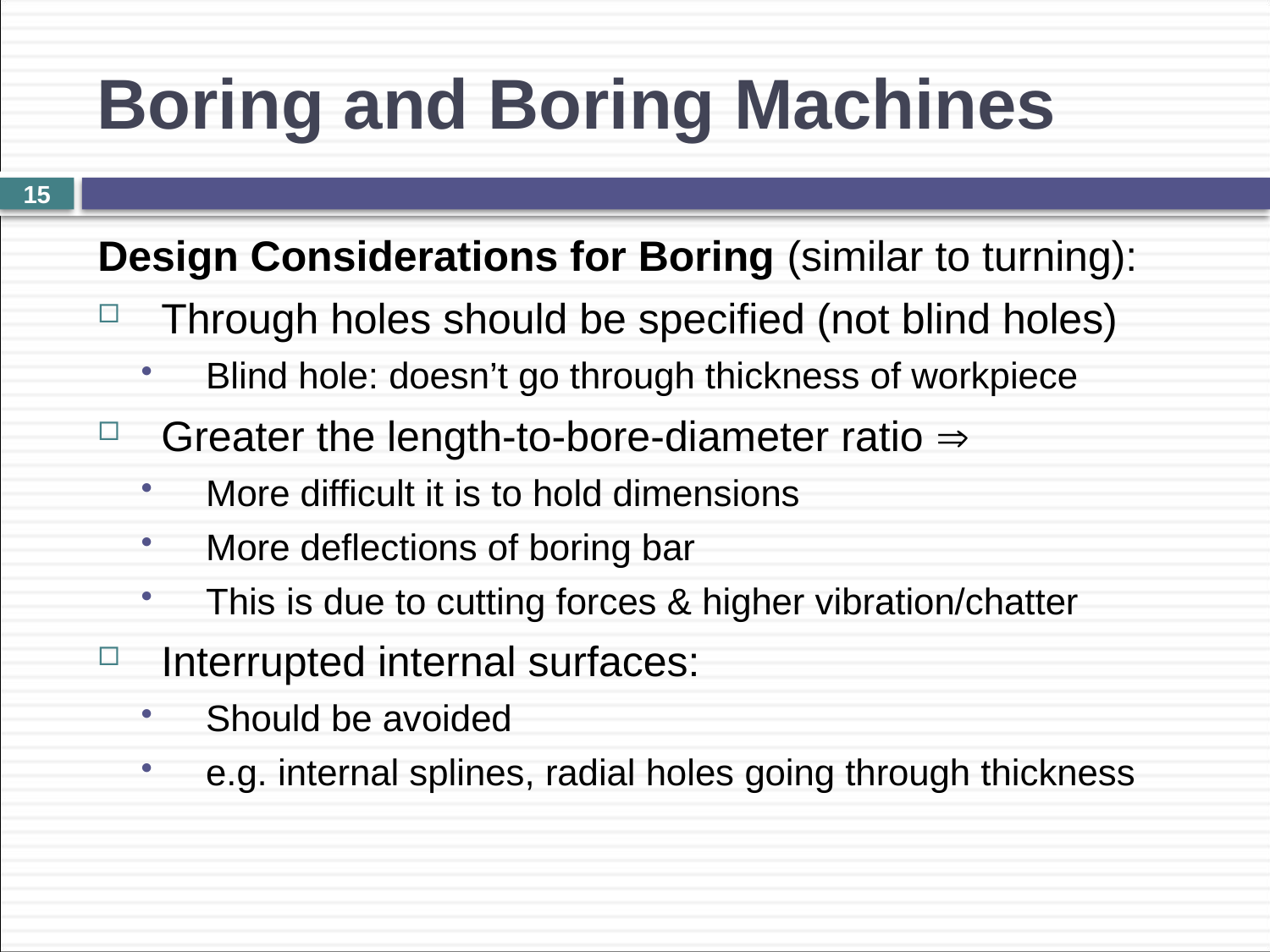

Boring and Boring Machines
15
Design Considerations for Boring (similar to turning):
Through holes should be specified (not blind holes)
Blind hole: doesn’t go through thickness of workpiece
Greater the length-to-bore-diameter ratio ⇒
More difficult it is to hold dimensions
More deflections of boring bar
This is due to cutting forces & higher vibration/chatter
Interrupted internal surfaces:
Should be avoided
e.g. internal splines, radial holes going through thickness